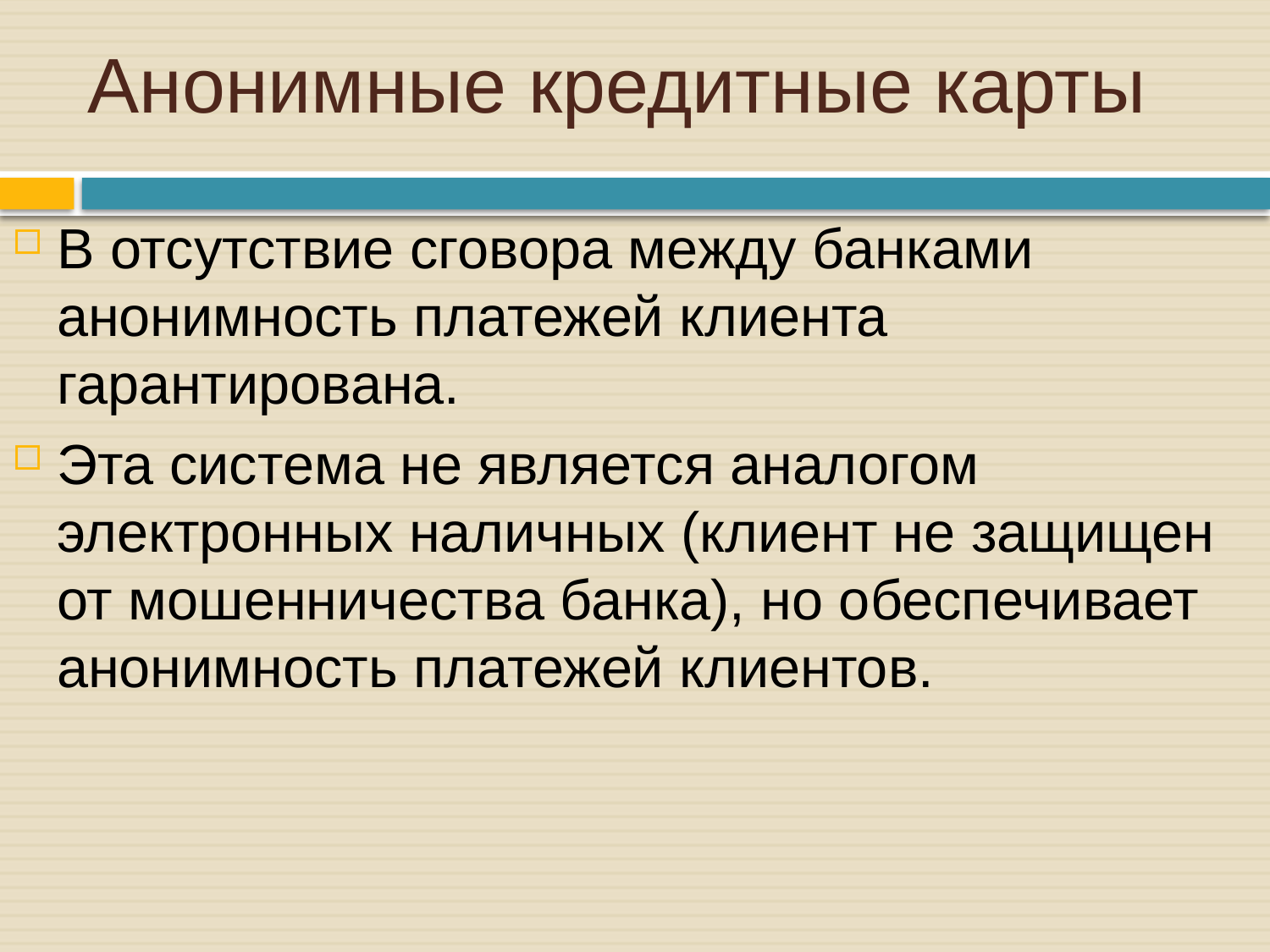

# Анонимные кредитные карты
В отсутствие сговора между банками анонимность платежей клиента гарантирована.
Эта система не является аналогом электронных наличных (клиент не защищен от мошенничества банка), но обеспечивает анонимность платежей клиентов.